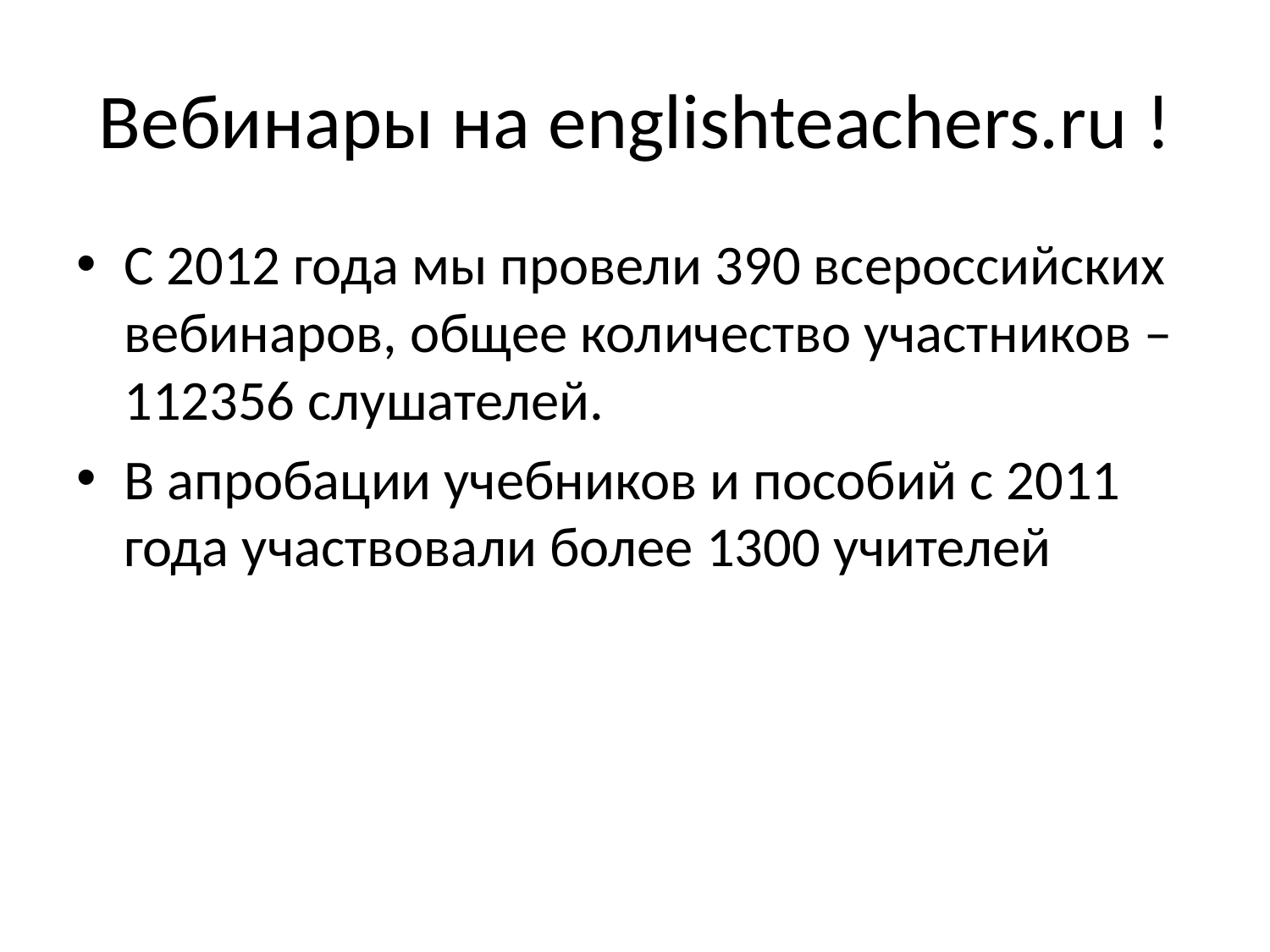

# Вебинары на englishteachers.ru !
С 2012 года мы провели 390 всероссийских вебинаров, общее количество участников – 112356 слушателей.
В апробации учебников и пособий с 2011 года участвовали более 1300 учителей